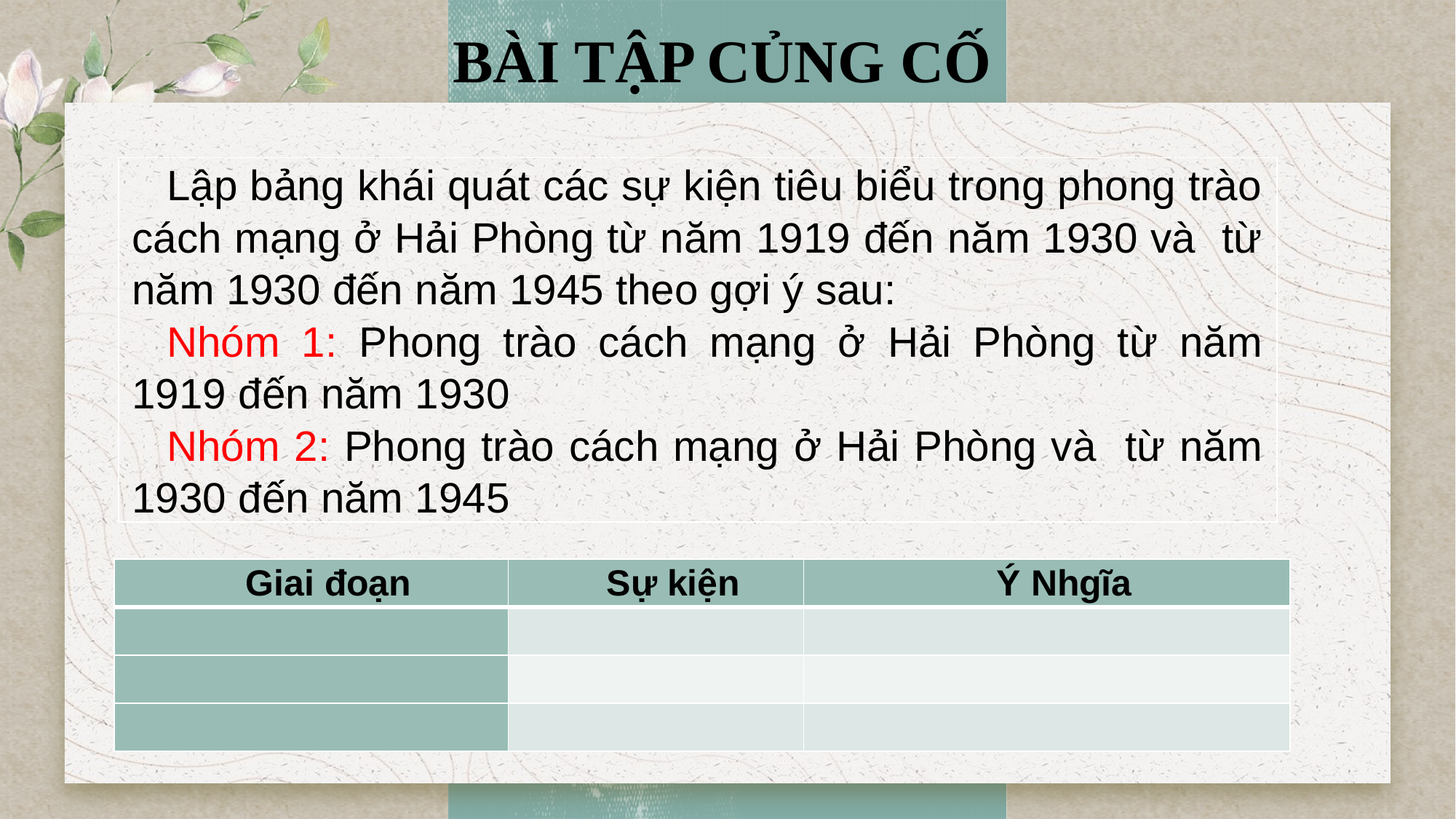

BÀI TẬP CỦNG CỐ
| Lập bảng khái quát các sự kiện tiêu biểu trong phong trào cách mạng ở Hải Phòng từ năm 1919 đến năm 1930 và từ năm 1930 đến năm 1945 theo gợi ý sau: Nhóm 1: Phong trào cách mạng ở Hải Phòng từ năm 1919 đến năm 1930 Nhóm 2: Phong trào cách mạng ở Hải Phòng và từ năm 1930 đến năm 1945 |
| --- |
| Giai đoạn | Sự kiện | Ý Nhgĩa |
| --- | --- | --- |
|  |  |  |
|  |  |  |
|  |  |  |